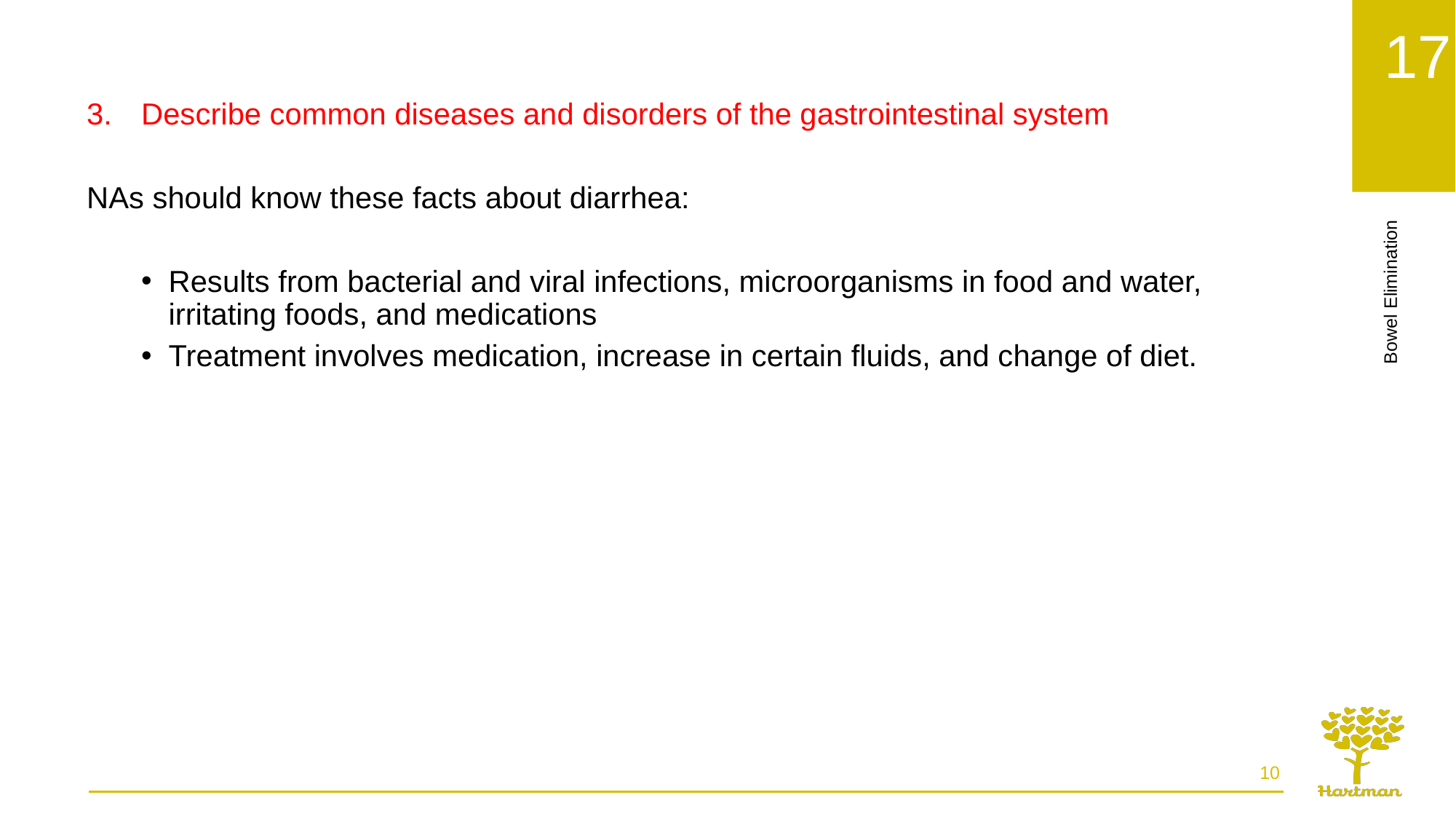

Describe common diseases and disorders of the gastrointestinal system

NAs should know these facts about diarrhea:

Results from bacterial and viral infections, microorganisms in food and water, irritating foods, and medications
Treatment involves medication, increase in certain fluids, and change of diet.

10